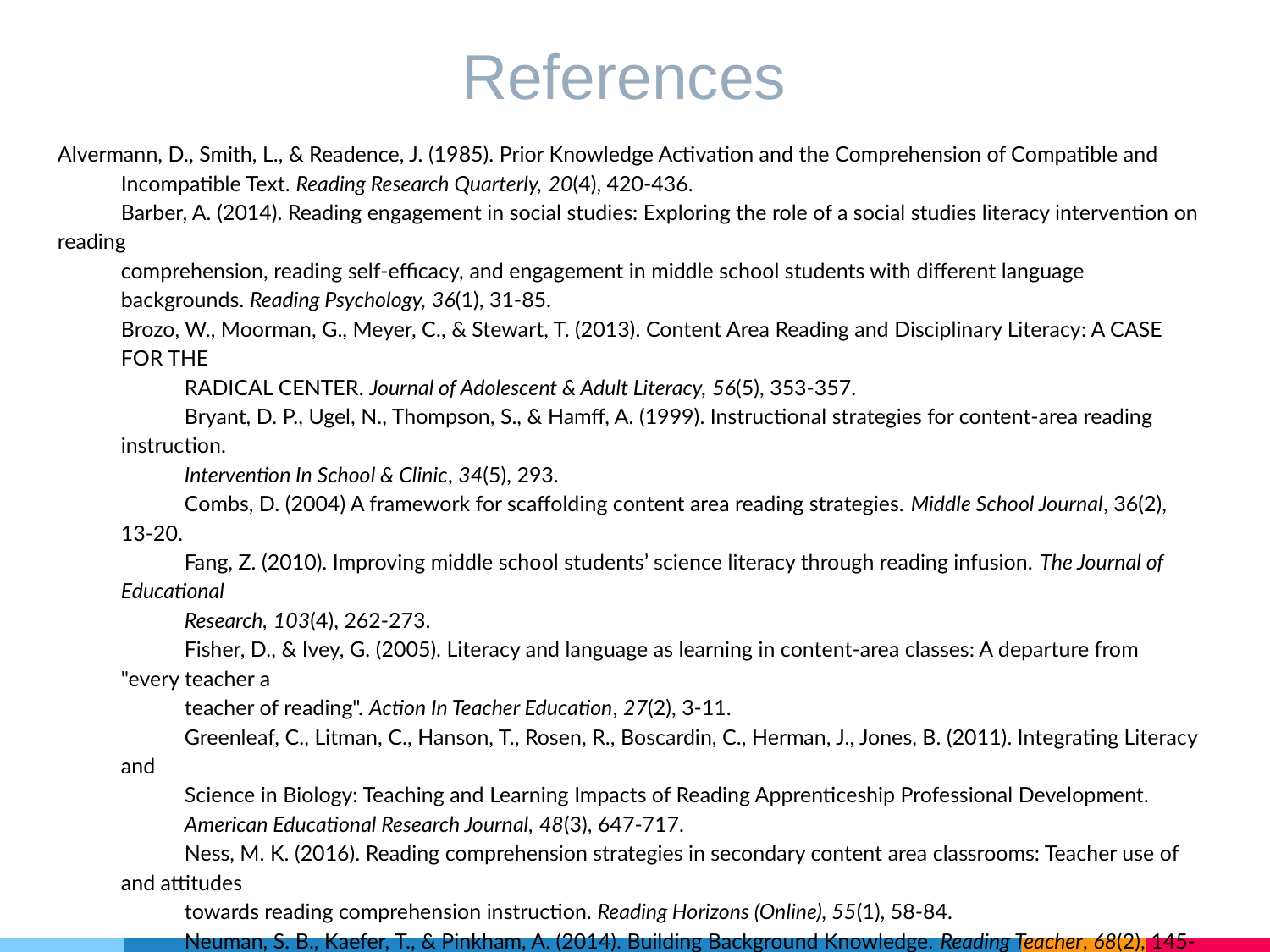

# References
Alvermann, D., Smith, L., & Readence, J. (1985). Prior Knowledge Activation and the Comprehension of Compatible and
Incompatible Text. Reading Research Quarterly, 20(4), 420-436.
Barber, A. (2014). Reading engagement in social studies: Exploring the role of a social studies literacy intervention on reading
comprehension, reading self-efficacy, and engagement in middle school students with different language backgrounds. Reading Psychology, 36(1), 31-85.
Brozo, W., Moorman, G., Meyer, C., & Stewart, T. (2013). Content Area Reading and Disciplinary Literacy: A CASE FOR THE
RADICAL CENTER. Journal of Adolescent & Adult Literacy, 56(5), 353-357.
Bryant, D. P., Ugel, N., Thompson, S., & Hamff, A. (1999). Instructional strategies for content-area reading instruction.
Intervention In School & Clinic, 34(5), 293.
Combs, D. (2004) A framework for scaffolding content area reading strategies. Middle School Journal, 36(2), 13-20.
Fang, Z. (2010). Improving middle school students’ science literacy through reading infusion. The Journal of Educational
Research, 103(4), 262-273.
Fisher, D., & Ivey, G. (2005). Literacy and language as learning in content-area classes: A departure from "every teacher a
teacher of reading". Action In Teacher Education, 27(2), 3-11.
Greenleaf, C., Litman, C., Hanson, T., Rosen, R., Boscardin, C., Herman, J., Jones, B. (2011). Integrating Literacy and
Science in Biology: Teaching and Learning Impacts of Reading Apprenticeship Professional Development.
American Educational Research Journal, 48(3), 647-717.
Ness, M. K. (2016). Reading comprehension strategies in secondary content area classrooms: Teacher use of and attitudes
towards reading comprehension instruction. Reading Horizons (Online), 55(1), 58-84.
Neuman, S. B., Kaefer, T., & Pinkham, A. (2014). Building Background Knowledge. Reading Teacher, 68(2), 145-148.
Stead, T. (2014) Nurturing the inquiring mind through the nonfiction read-aloud. The Reading Teacher, 67(7), 488-495.